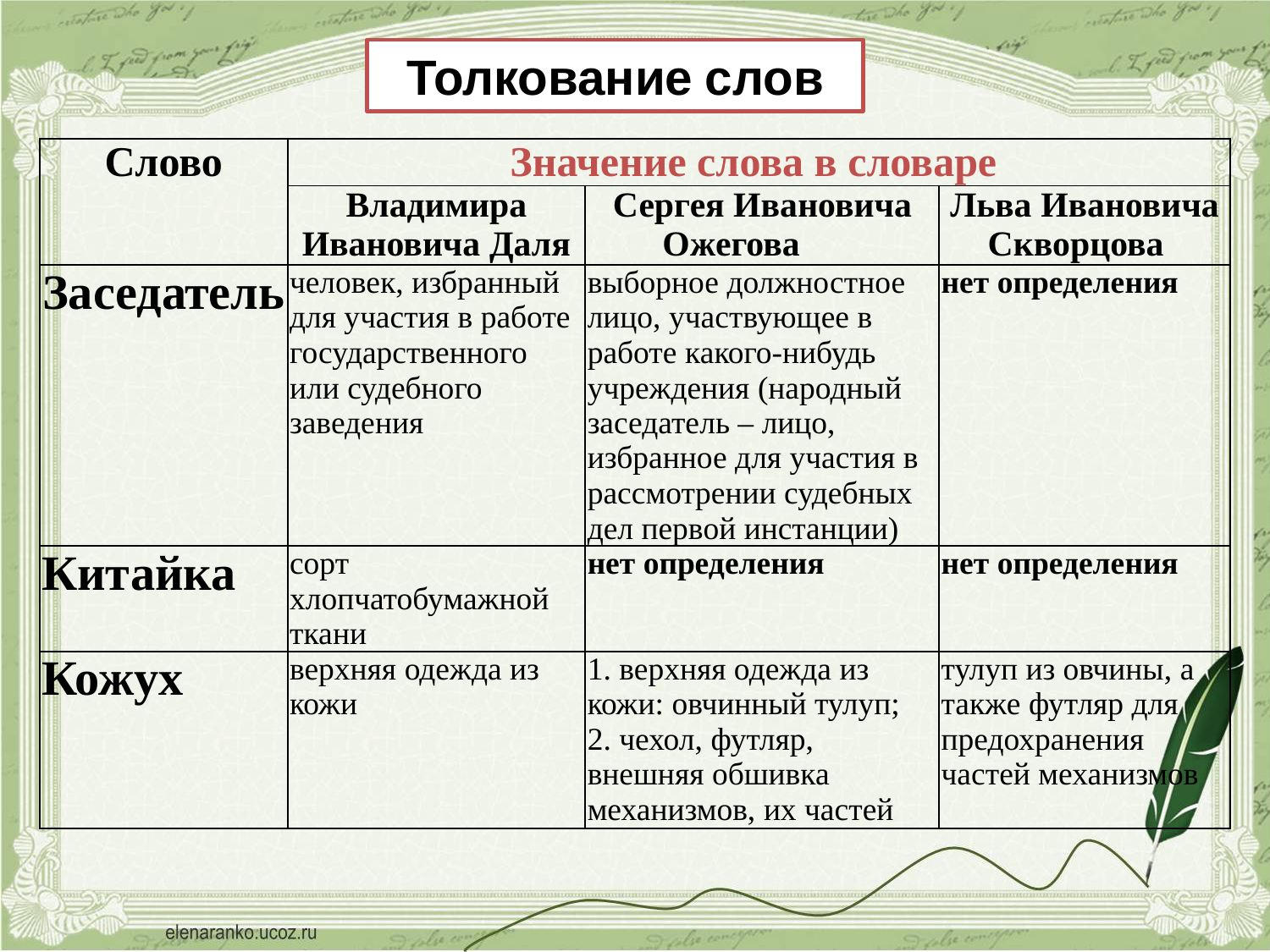

Толкование слов
| Слово | Значение слова в словаре |  |  |
| --- | --- | --- | --- |
|  | Владимира Ивановича Даля | Сергея Ивановича Ожегова | Льва Ивановича Скворцова |
| Заседатель | человек, избранный для участия в работе государственного или судебного заведения | выборное должностное лицо, участвующее в работе какого-нибудь учреждения (народный заседатель – лицо, избранное для участия в рассмотрении судебных дел первой инстанции) | нет определения |
| Китайка | сорт хлопчатобумажной ткани | нет определения | нет определения |
| Кожух | верхняя одежда из кожи | 1. верхняя одежда из кожи: овчинный тулуп; 2. чехол, футляр, внешняя обшивка механизмов, их частей | тулуп из овчины, а также футляр для предохранения частей механизмов |